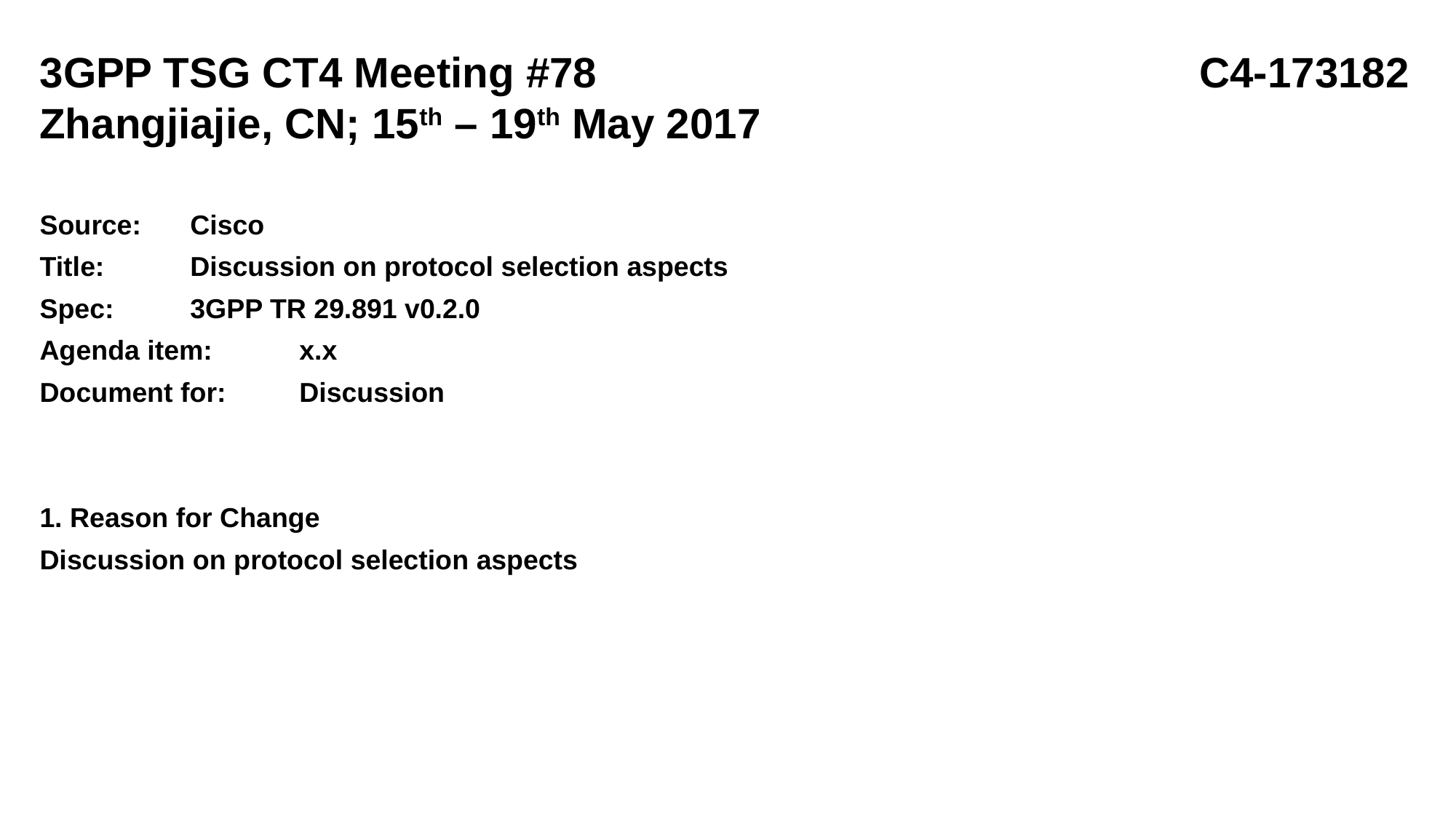

3GPP TSG CT4 Meeting #78	                                                   C4-173182
Zhangjiajie, CN; 15th – 19th May 2017

Source:	Cisco
Title:	Discussion on protocol selection aspects
Spec:	3GPP TR 29.891 v0.2.0
Agenda item:	x.x
Document for:	Discussion

1. Reason for Change
Discussion on protocol selection aspects